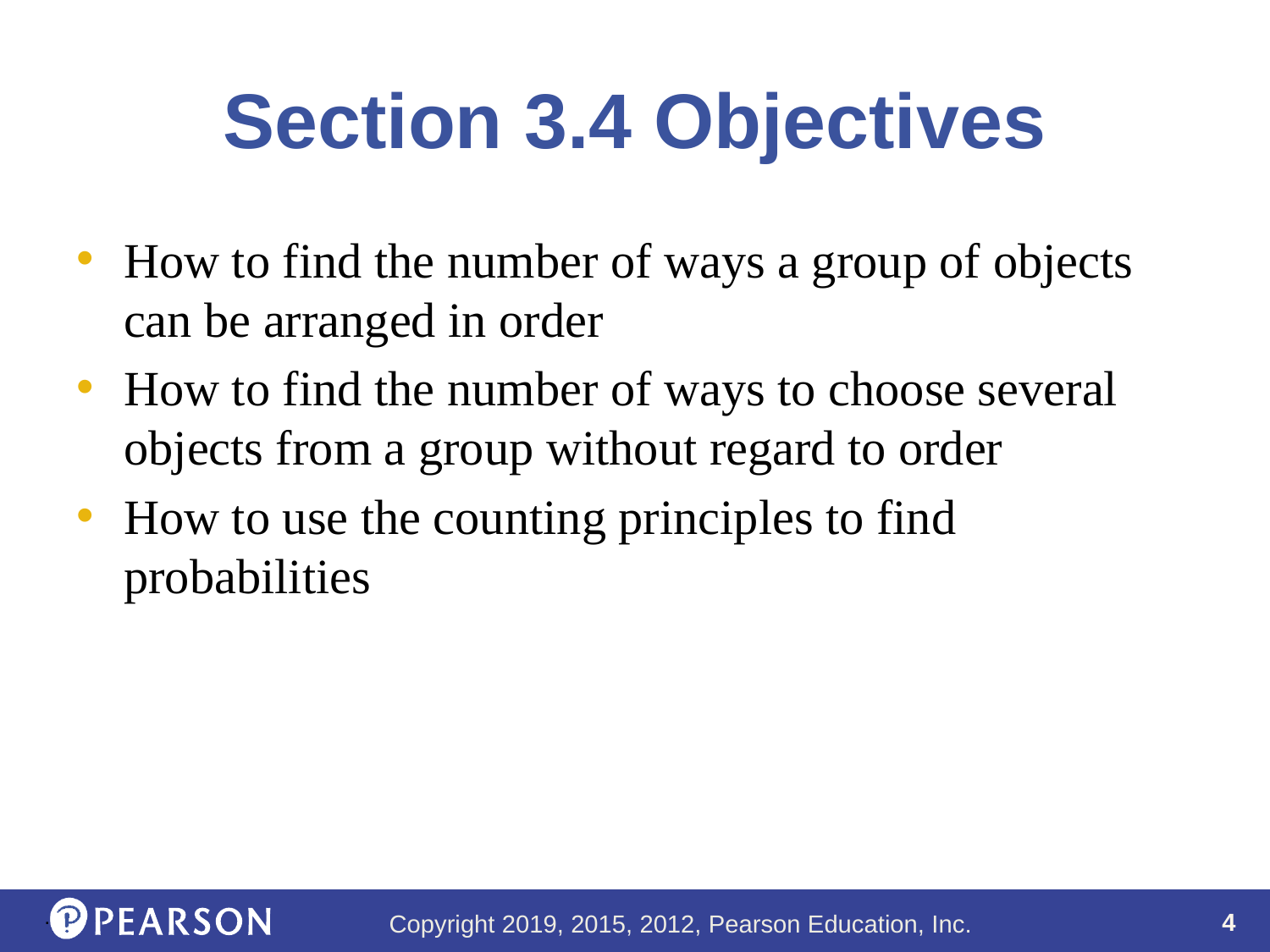

# Section 3.4 Objectives
How to find the number of ways a group of objects can be arranged in order
How to find the number of ways to choose several objects from a group without regard to order
How to use the counting principles to find probabilities
.